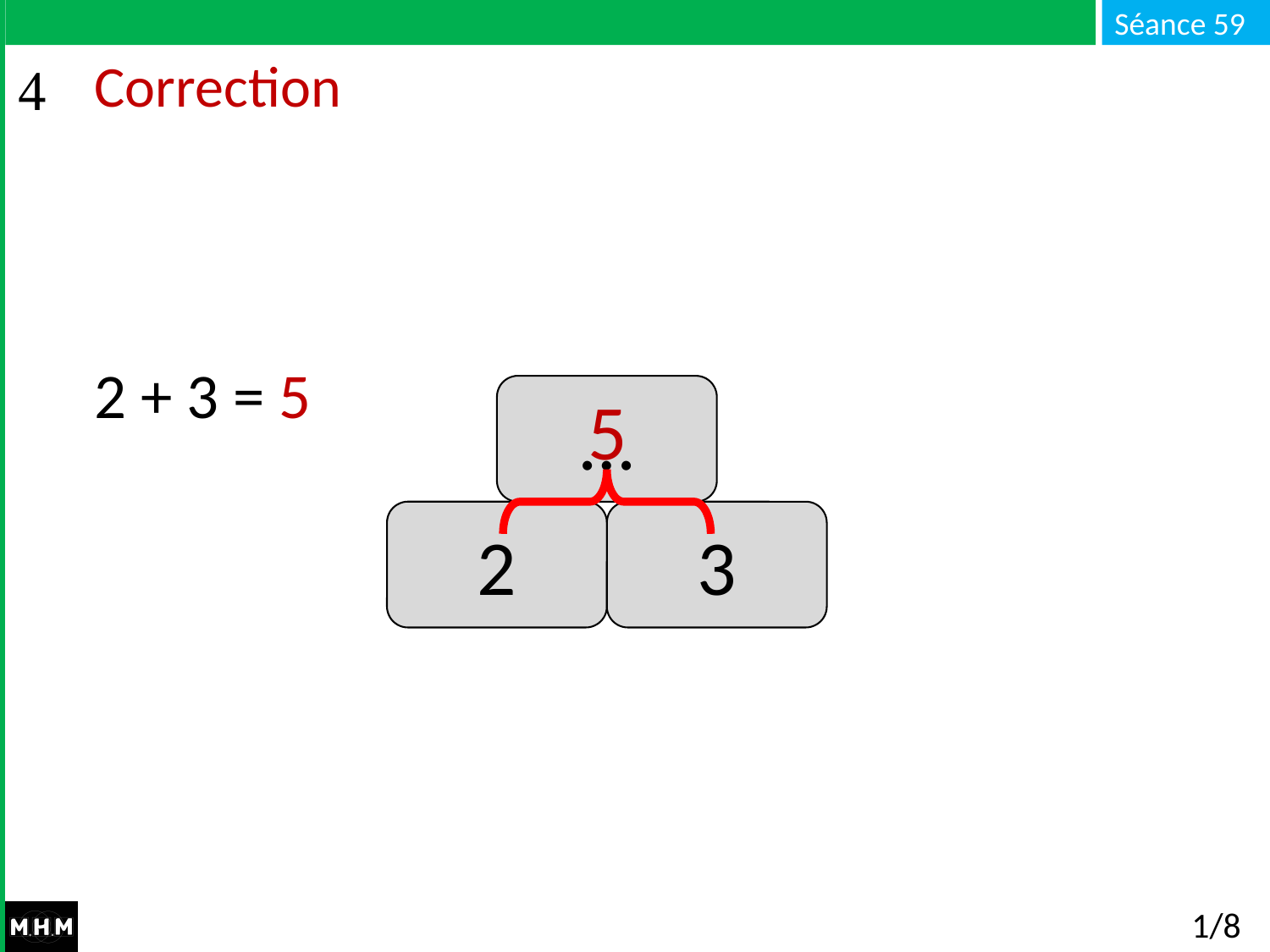

# Correction
2 + 3 = 5
5
…

3
2
1/8